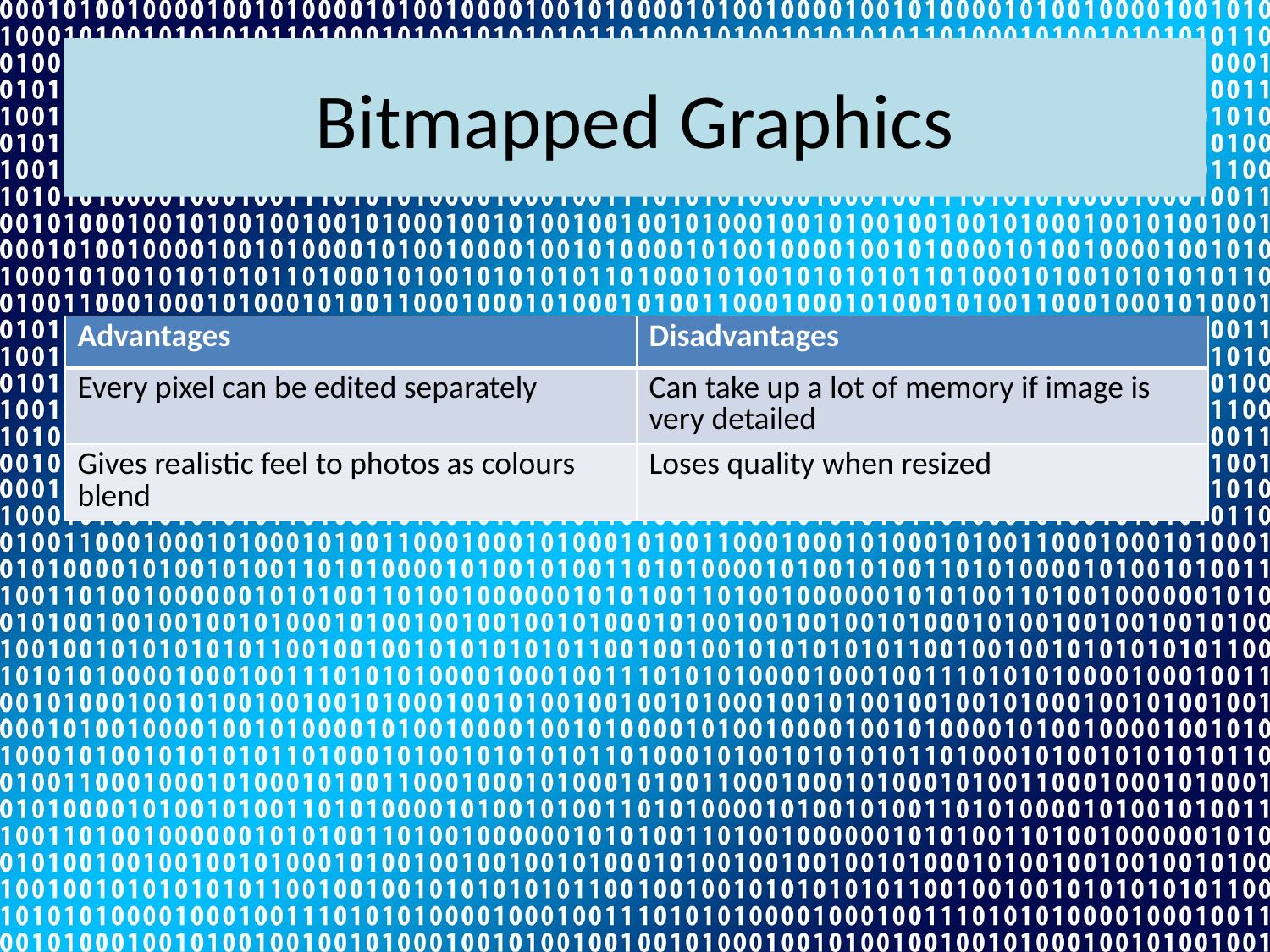

# Bitmapped Graphics
| Advantages | Disadvantages |
| --- | --- |
| Every pixel can be edited separately | Can take up a lot of memory if image is very detailed |
| Gives realistic feel to photos as colours blend | Loses quality when resized |